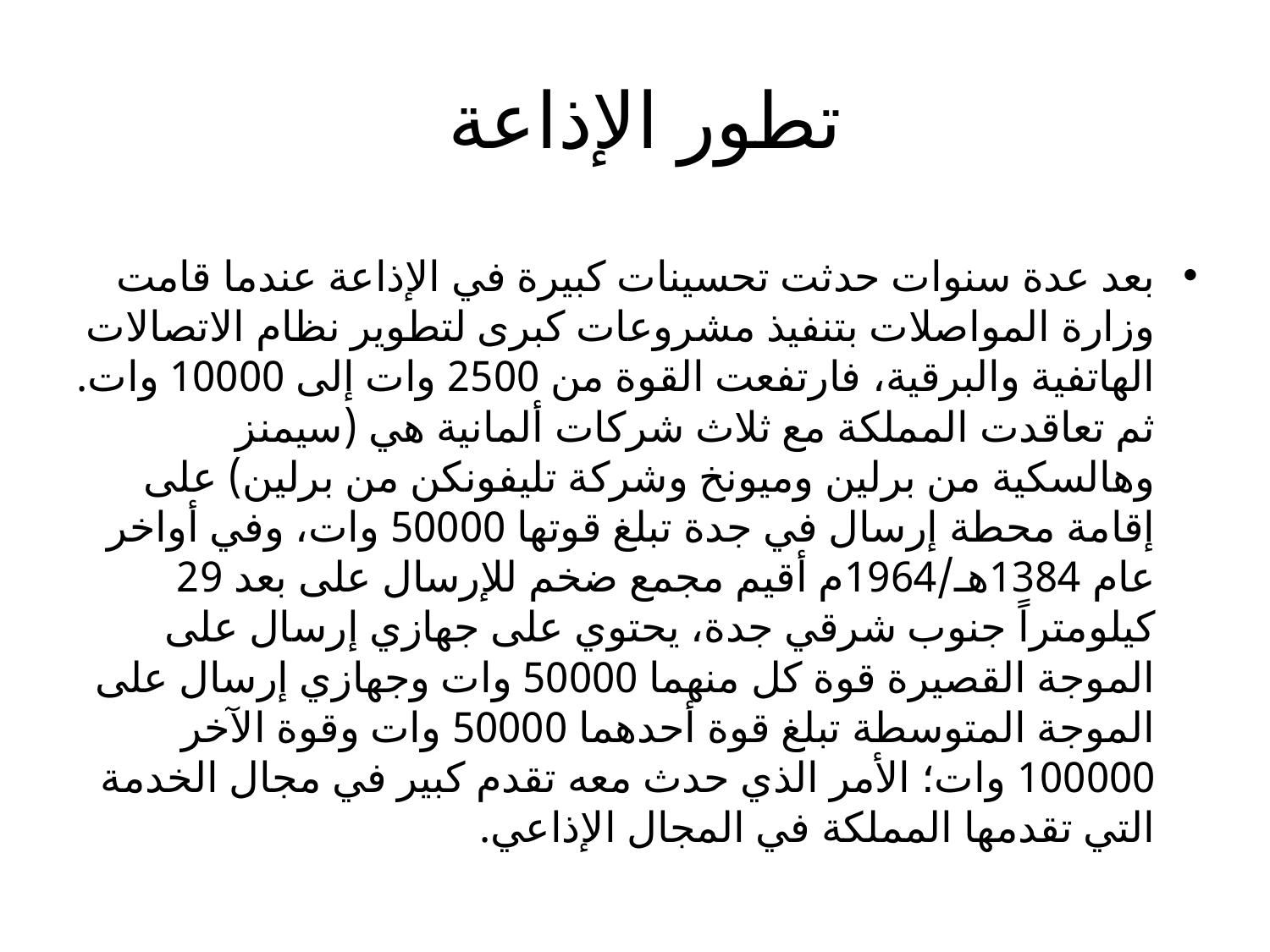

# تطور الإذاعة
بعد عدة سنوات حدثت تحسينات كبيرة في الإذاعة عندما قامت وزارة المواصلات بتنفيذ مشروعات كبرى لتطوير نظام الاتصالات الهاتفية والبرقية، فارتفعت القوة من 2500 وات إلى 10000 وات. ثم تعاقدت المملكة مع ثلاث شركات ألمانية هي (سيمنز وهالسكية من برلين وميونخ وشركة تليفونكن من برلين) على إقامة محطة إرسال في جدة تبلغ قوتها 50000 وات، وفي أواخر عام 1384هـ/1964م أقيم مجمع ضخم للإرسال على بعد 29 كيلومتراً جنوب شرقي جدة، يحتوي على جهازي إرسال على الموجة القصيرة قوة كل منهما 50000 وات وجهازي إرسال على الموجة المتوسطة تبلغ قوة أحدهما 50000 وات وقوة الآخر 100000 وات؛ الأمر الذي حدث معه تقدم كبير في مجال الخدمة التي تقدمها المملكة في المجال الإذاعي.